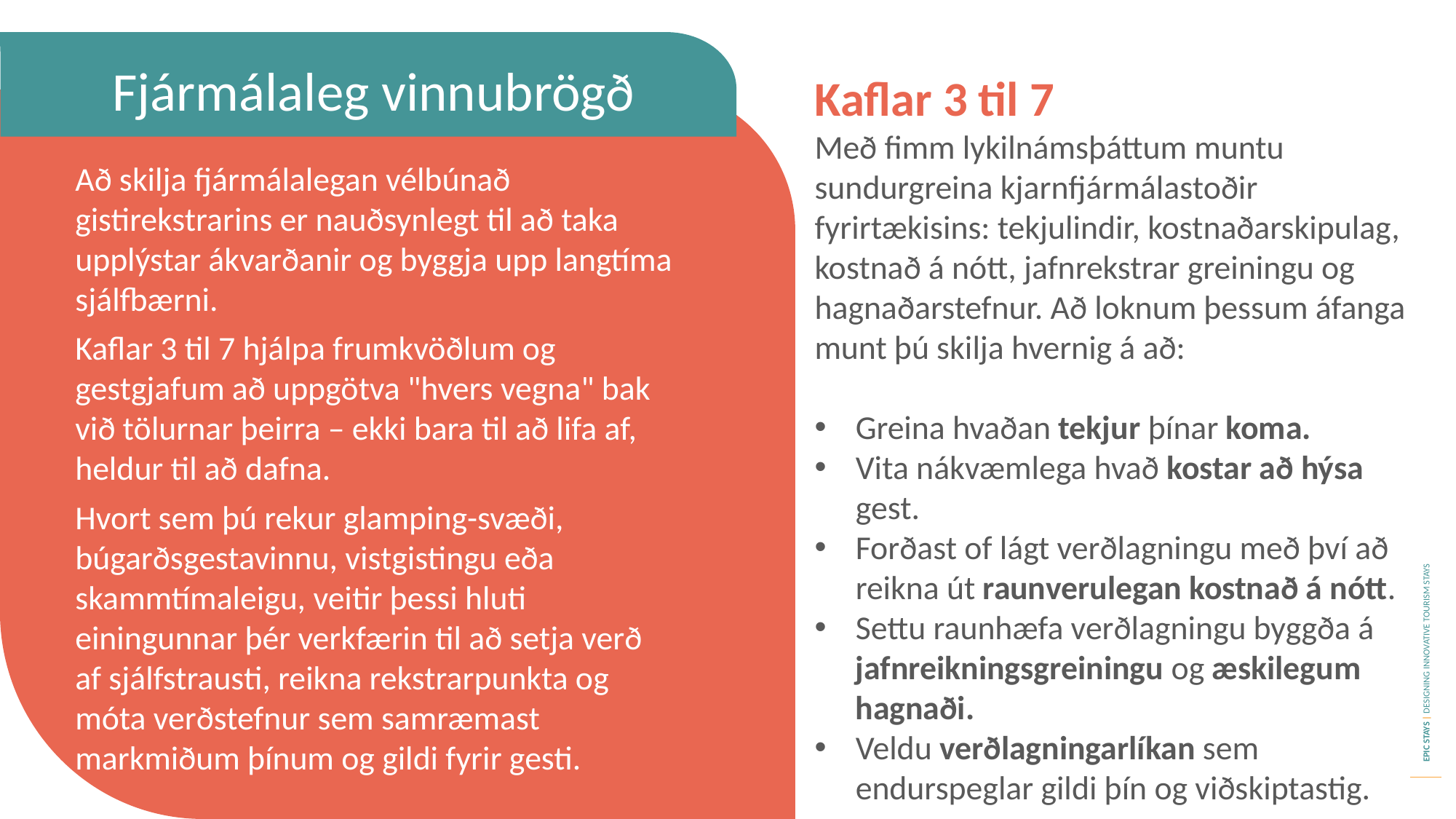

Fjármálaleg vinnubrögð
Kaflar 3 til 7
Að skilja fjármálalegan vélbúnað gistirekstrarins er nauðsynlegt til að taka upplýstar ákvarðanir og byggja upp langtíma sjálfbærni.
Kaflar 3 til 7 hjálpa frumkvöðlum og gestgjafum að uppgötva "hvers vegna" bak við tölurnar þeirra – ekki bara til að lifa af, heldur til að dafna.
Hvort sem þú rekur glamping-svæði, búgarðsgestavinnu, vistgistingu eða skammtímaleigu, veitir þessi hluti einingunnar þér verkfærin til að setja verð af sjálfstrausti, reikna rekstrarpunkta og móta verðstefnur sem samræmast markmiðum þínum og gildi fyrir gesti.

Með fimm lykilnámsþáttum muntu sundurgreina kjarnfjármálastoðir fyrirtækisins: tekjulindir, kostnaðarskipulag, kostnað á nótt, jafnrekstrar greiningu og hagnaðarstefnur. Að loknum þessum áfanga munt þú skilja hvernig á að:

Greina hvaðan tekjur þínar koma.
Vita nákvæmlega hvað kostar að hýsa gest.
Forðast of lágt verðlagningu með því að reikna út raunverulegan kostnað á nótt.
Settu raunhæfa verðlagningu byggða á jafnreikningsgreiningu og æskilegum hagnaði.
Veldu verðlagningarlíkan sem endurspeglar gildi þín og viðskiptastig.